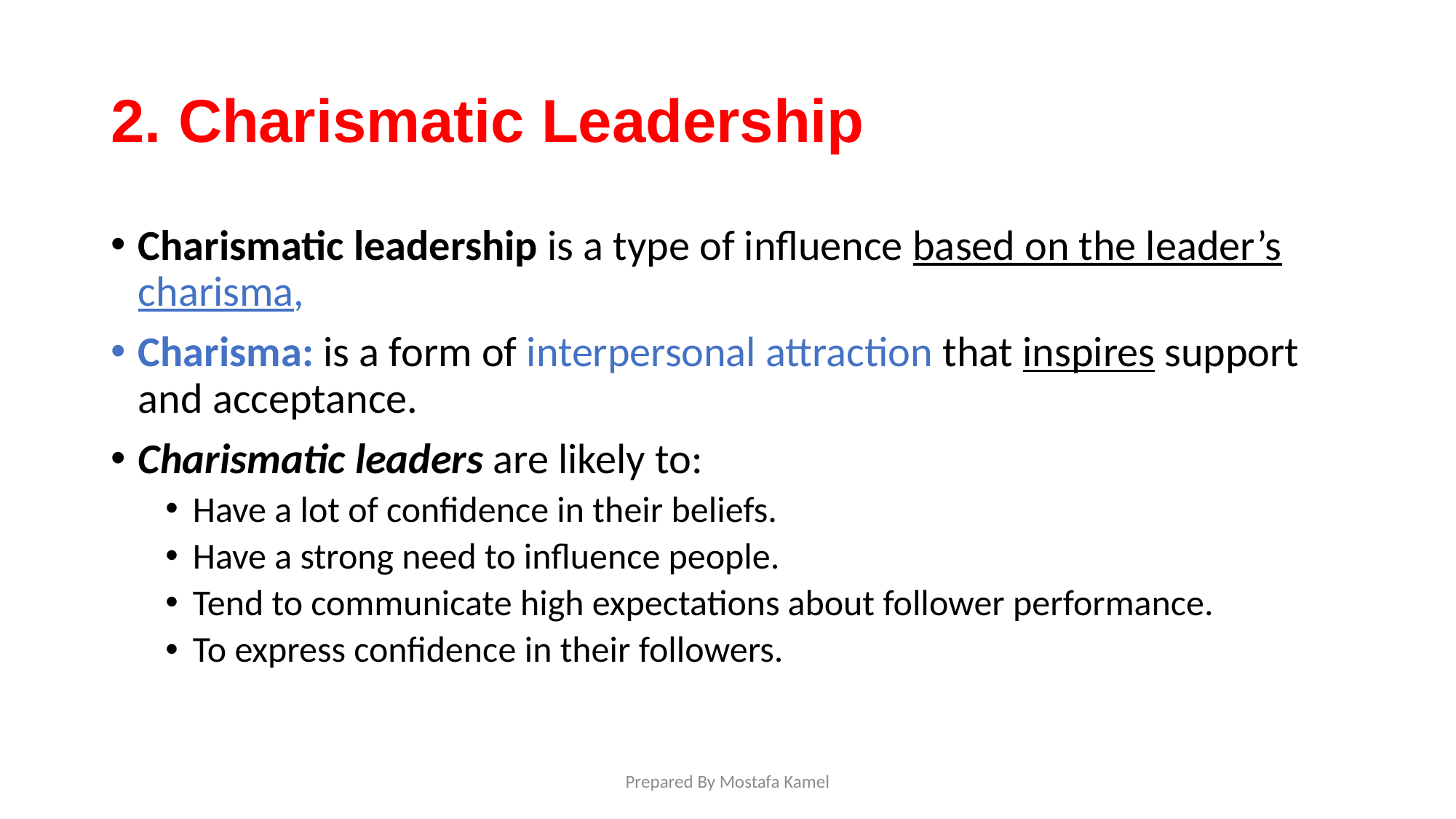

# 2. Charismatic Leadership
Charismatic leadership is a type of influence based on the leader’s charisma,
Charisma: is a form of interpersonal attraction that inspires support and acceptance.
Charismatic leaders are likely to:
Have a lot of confidence in their beliefs.
Have a strong need to influence people.
Tend to communicate high expectations about follower performance.
To express confidence in their followers.
Prepared By Mostafa Kamel